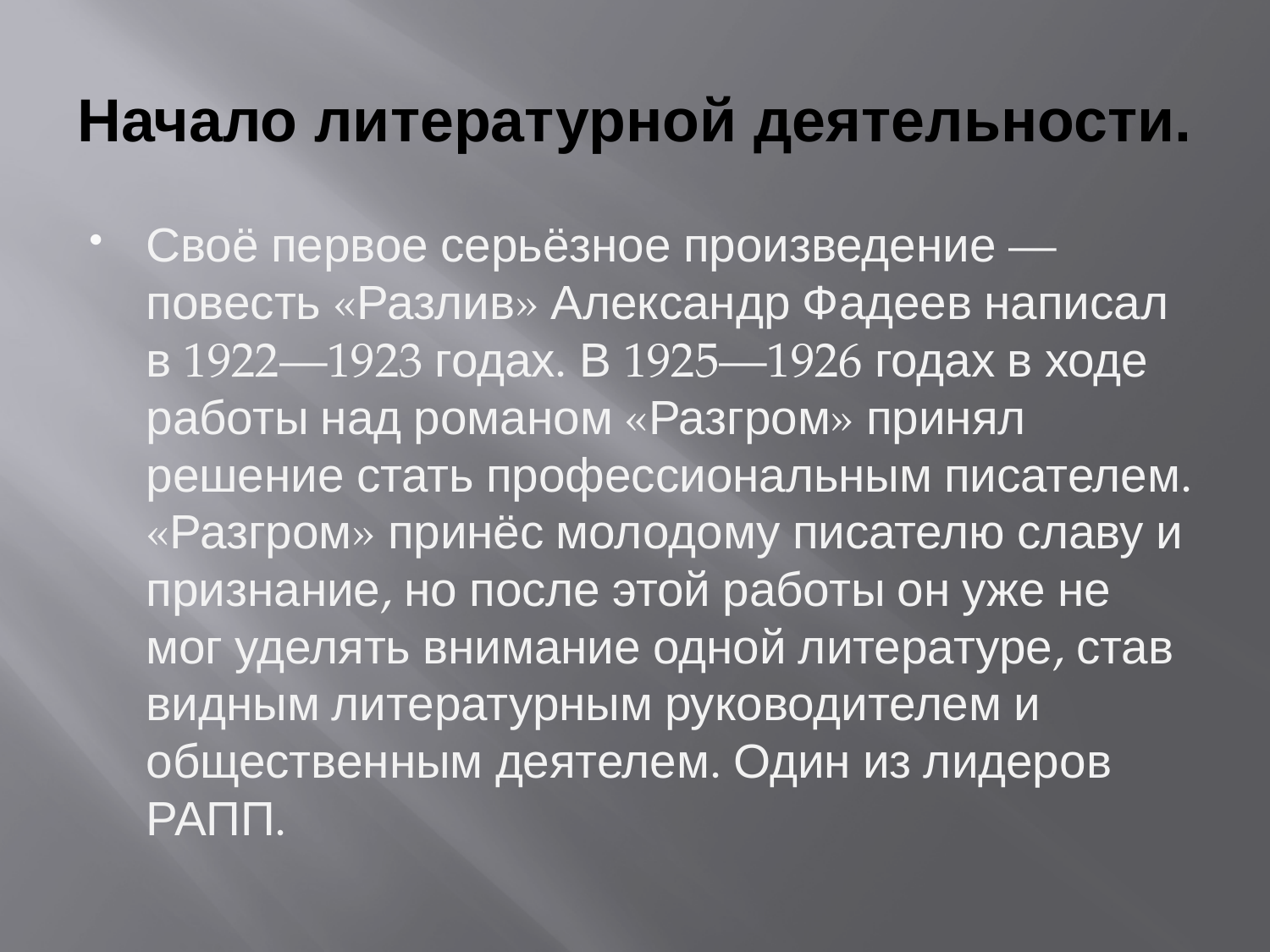

# Начало литературной деятельности.
Своё первое серьёзное произведение — повесть «Разлив» Александр Фадеев написал в 1922—1923 годах. В 1925—1926 годах в ходе работы над романом «Разгром» принял решение стать профессиональным писателем. «Разгром» принёс молодому писателю славу и признание, но после этой работы он уже не мог уделять внимание одной литературе, став видным литературным руководителем и общественным деятелем. Один из лидеров РАПП.